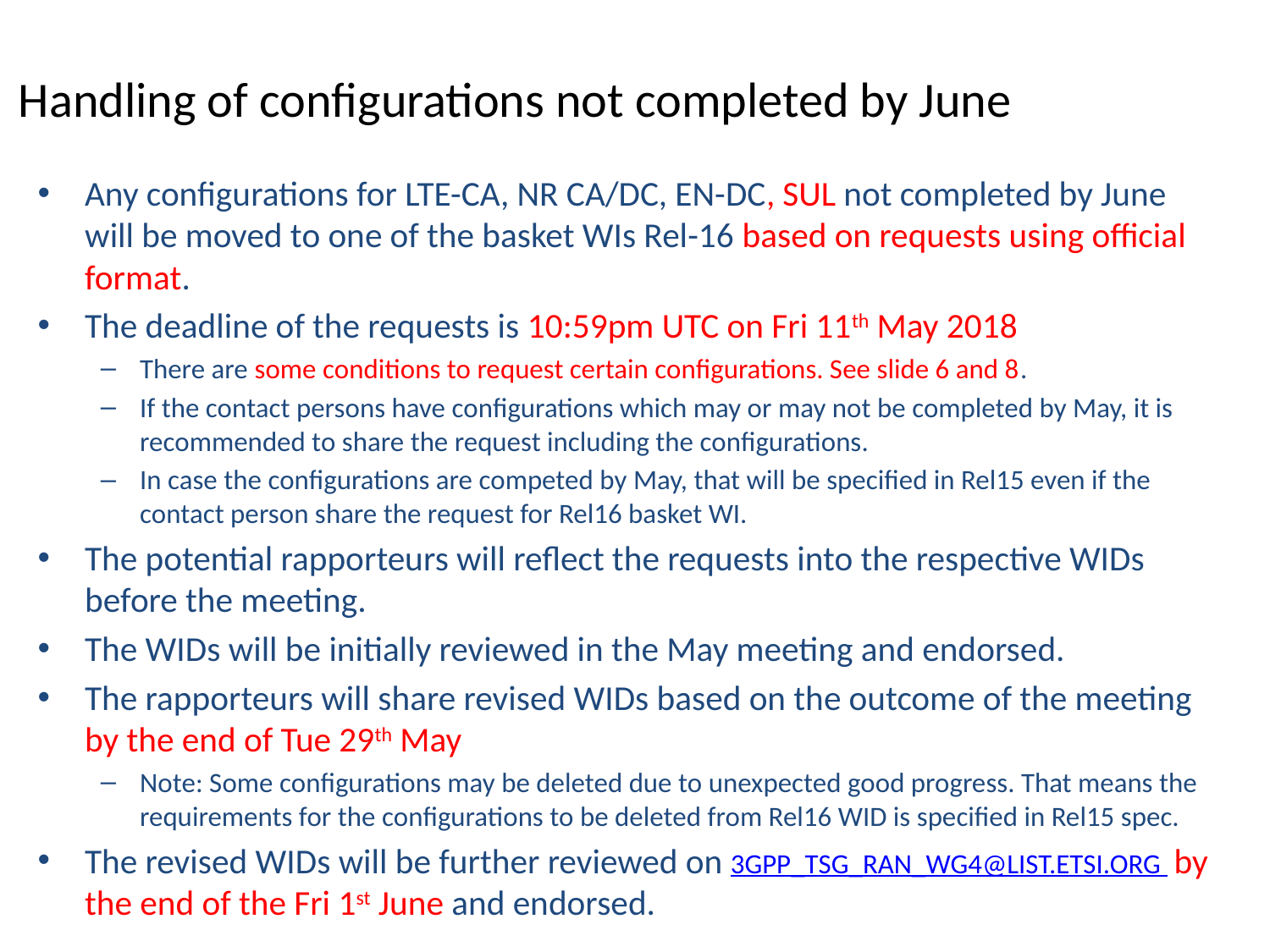

# Handling of configurations not completed by June
Any configurations for LTE-CA, NR CA/DC, EN-DC, SUL not completed by June will be moved to one of the basket WIs Rel-16 based on requests using official format.
The deadline of the requests is 10:59pm UTC on Fri 11th May 2018
There are some conditions to request certain configurations. See slide 6 and 8.
If the contact persons have configurations which may or may not be completed by May, it is recommended to share the request including the configurations.
In case the configurations are competed by May, that will be specified in Rel15 even if the contact person share the request for Rel16 basket WI.
The potential rapporteurs will reflect the requests into the respective WIDs before the meeting.
The WIDs will be initially reviewed in the May meeting and endorsed.
The rapporteurs will share revised WIDs based on the outcome of the meeting by the end of Tue 29th May
Note: Some configurations may be deleted due to unexpected good progress. That means the requirements for the configurations to be deleted from Rel16 WID is specified in Rel15 spec.
The revised WIDs will be further reviewed on 3GPP_TSG_RAN_WG4@LIST.ETSI.ORG  by the end of the Fri 1st June and endorsed.
Slide 4